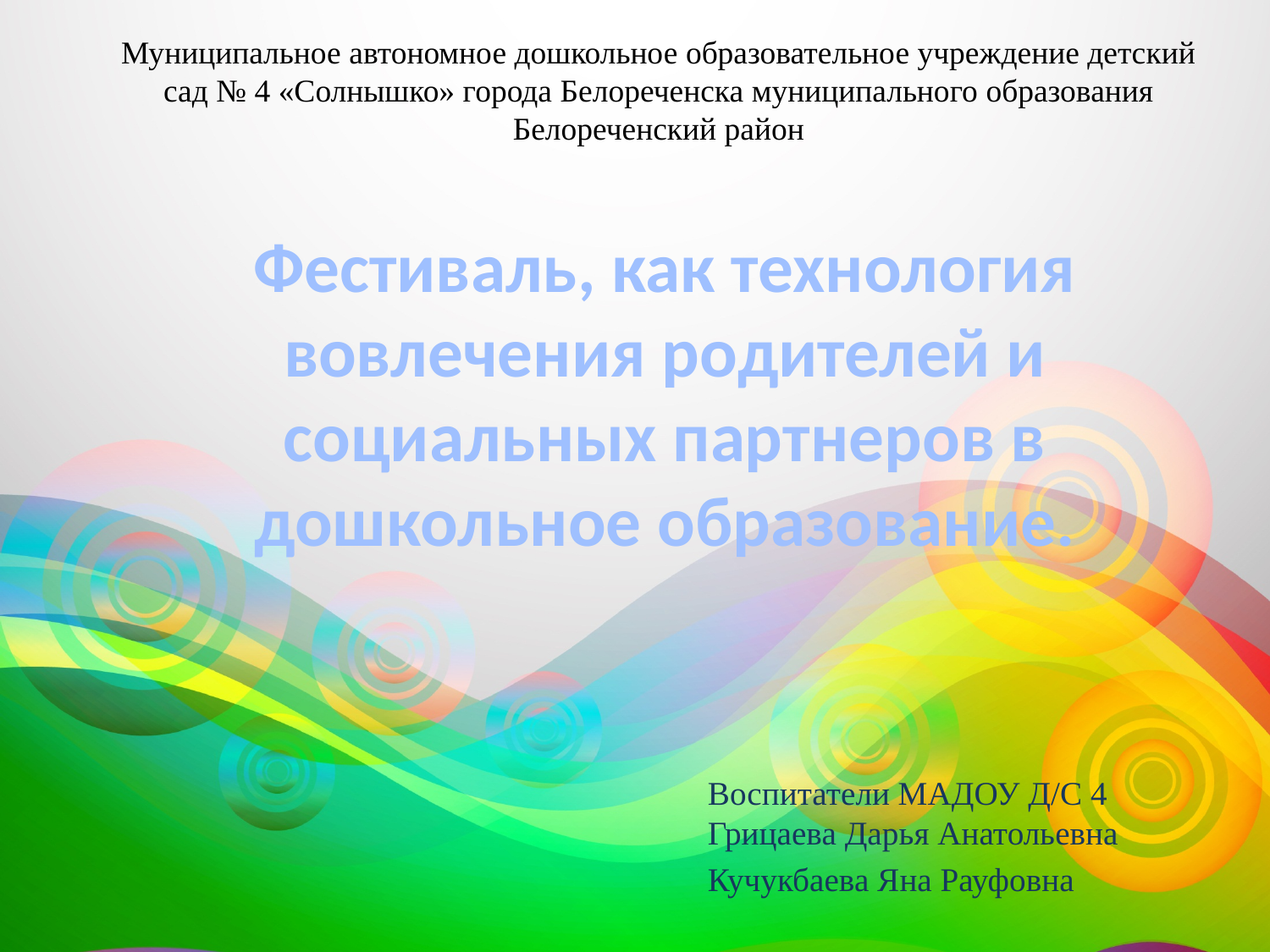

Муниципальное автономное дошкольное образовательное учреждение детский сад № 4 «Солнышко» города Белореченска муниципального образования Белореченский район
# Фестиваль, как технология вовлечения родителей и социальных партнеров в дошкольное образование.
Воспитатели МАДОУ Д/С 4 Грицаева Дарья Анатольевна
Кучукбаева Яна Рауфовна